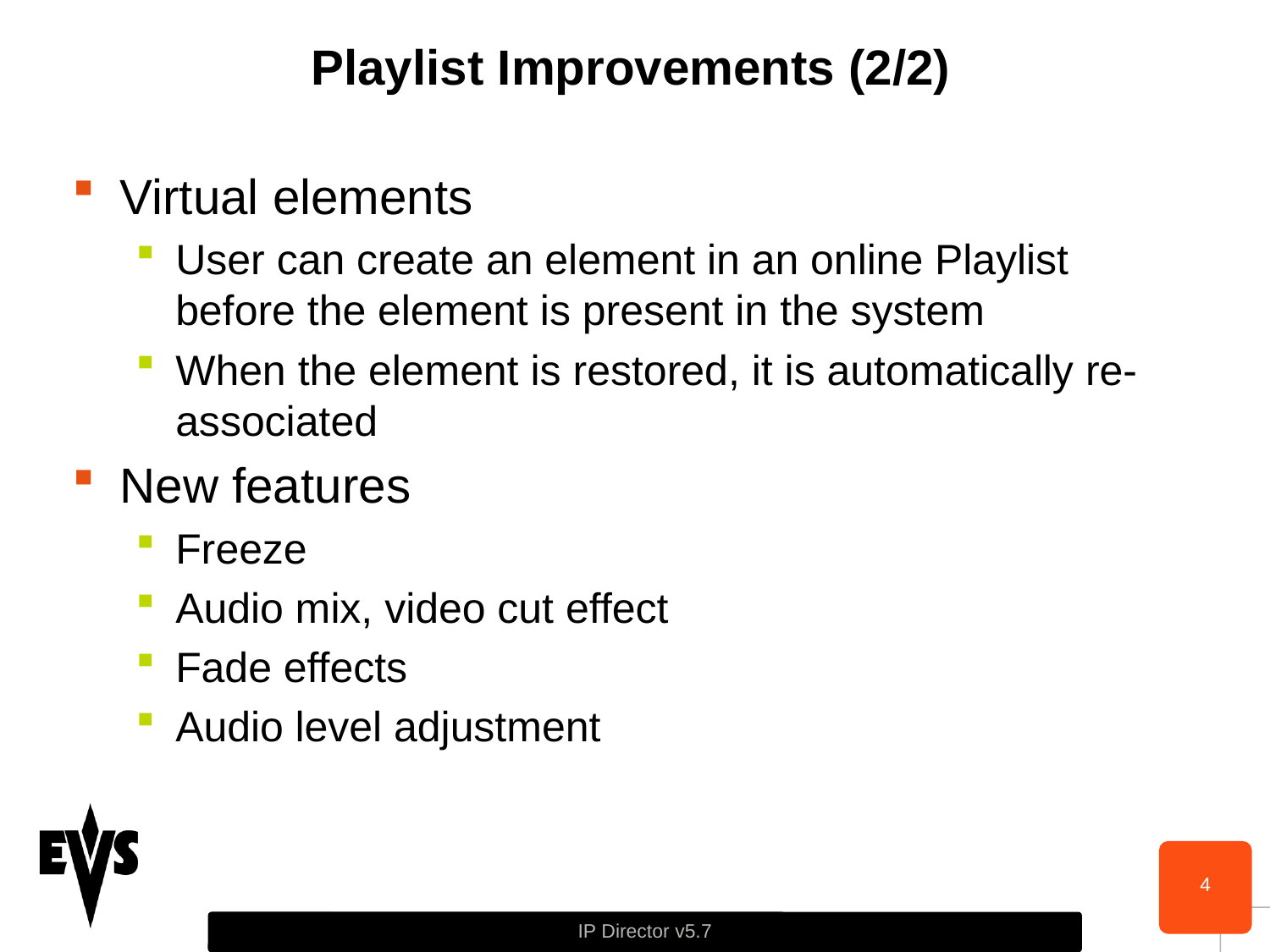

# Playlist Improvements (2/2)
Virtual elements
User can create an element in an online Playlist before the element is present in the system
When the element is restored, it is automatically re-associated
New features
Freeze
Audio mix, video cut effect
Fade effects
Audio level adjustment

IP Director v5.7